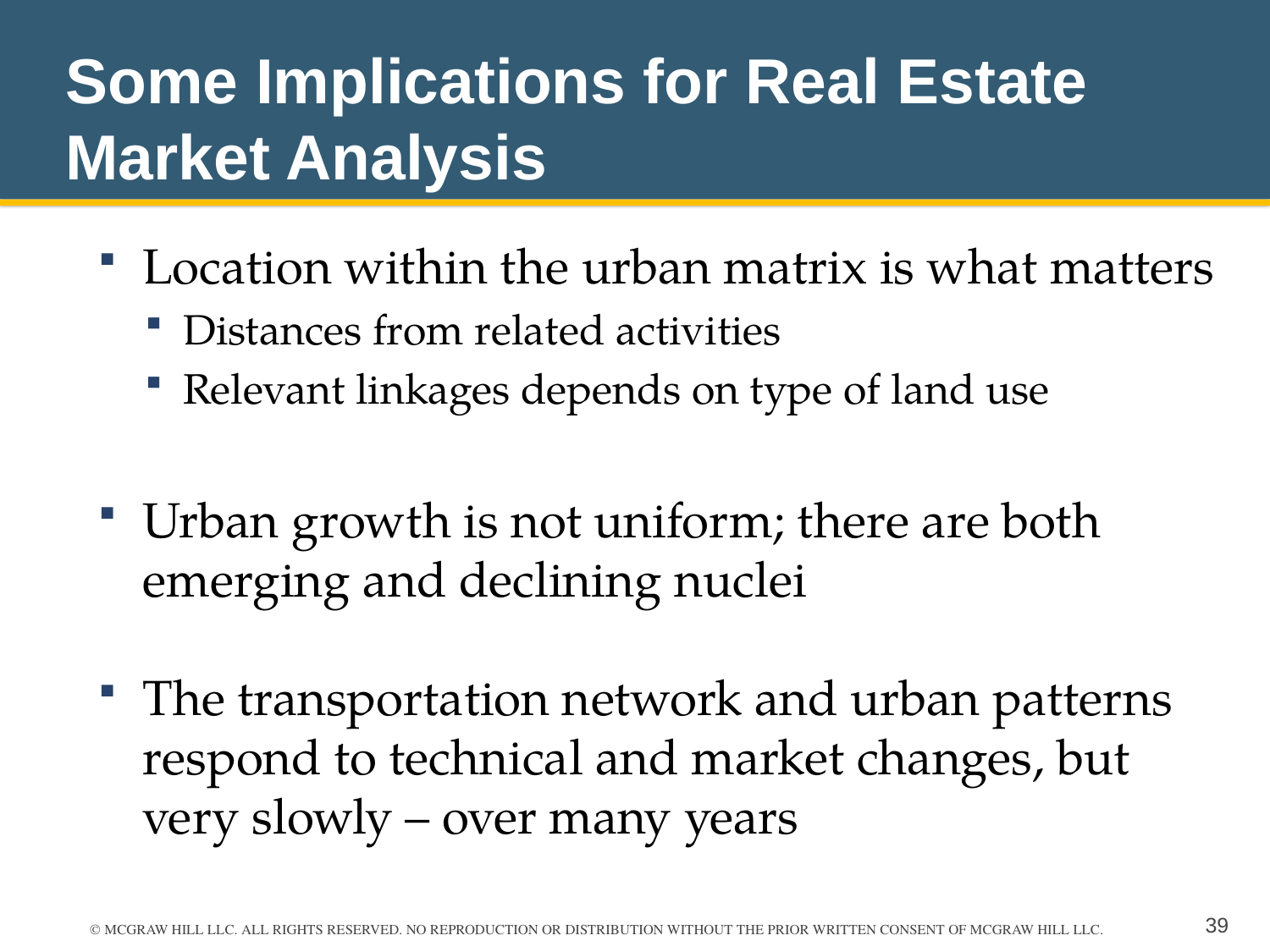

# Some Implications for Real Estate Market Analysis
Location within the urban matrix is what matters
Distances from related activities
Relevant linkages depends on type of land use

Urban growth is not uniform; there are both emerging and declining nuclei

The transportation network and urban patterns respond to technical and market changes, but very slowly – over many years
© MCGRAW HILL LLC. ALL RIGHTS RESERVED. NO REPRODUCTION OR DISTRIBUTION WITHOUT THE PRIOR WRITTEN CONSENT OF MCGRAW HILL LLC.
39